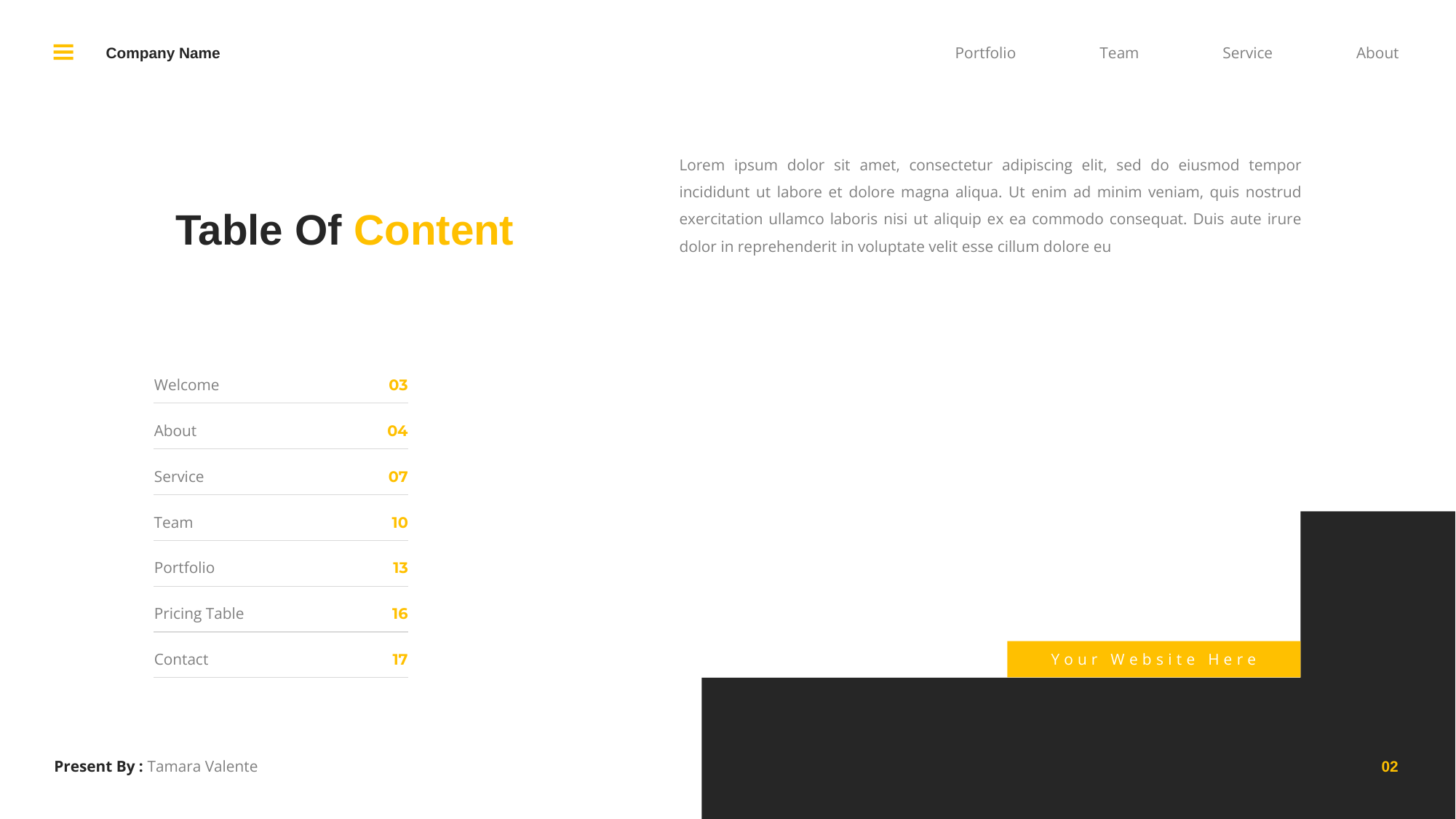

Company Name
Portfolio
Team
Service
About

Lorem ipsum dolor sit amet, consectetur adipiscing elit, sed do eiusmod tempor incididunt ut labore et dolore magna aliqua. Ut enim ad minim veniam, quis nostrud exercitation ullamco laboris nisi ut aliquip ex ea commodo consequat. Duis aute irure dolor in reprehenderit in voluptate velit esse cillum dolore eu
Table Of Content
Welcome
03
About
04
Service
07
Team
10
Portfolio
13
Pricing Table
16
Contact
17

Your Website Here
02
Present By : Tamara Valente